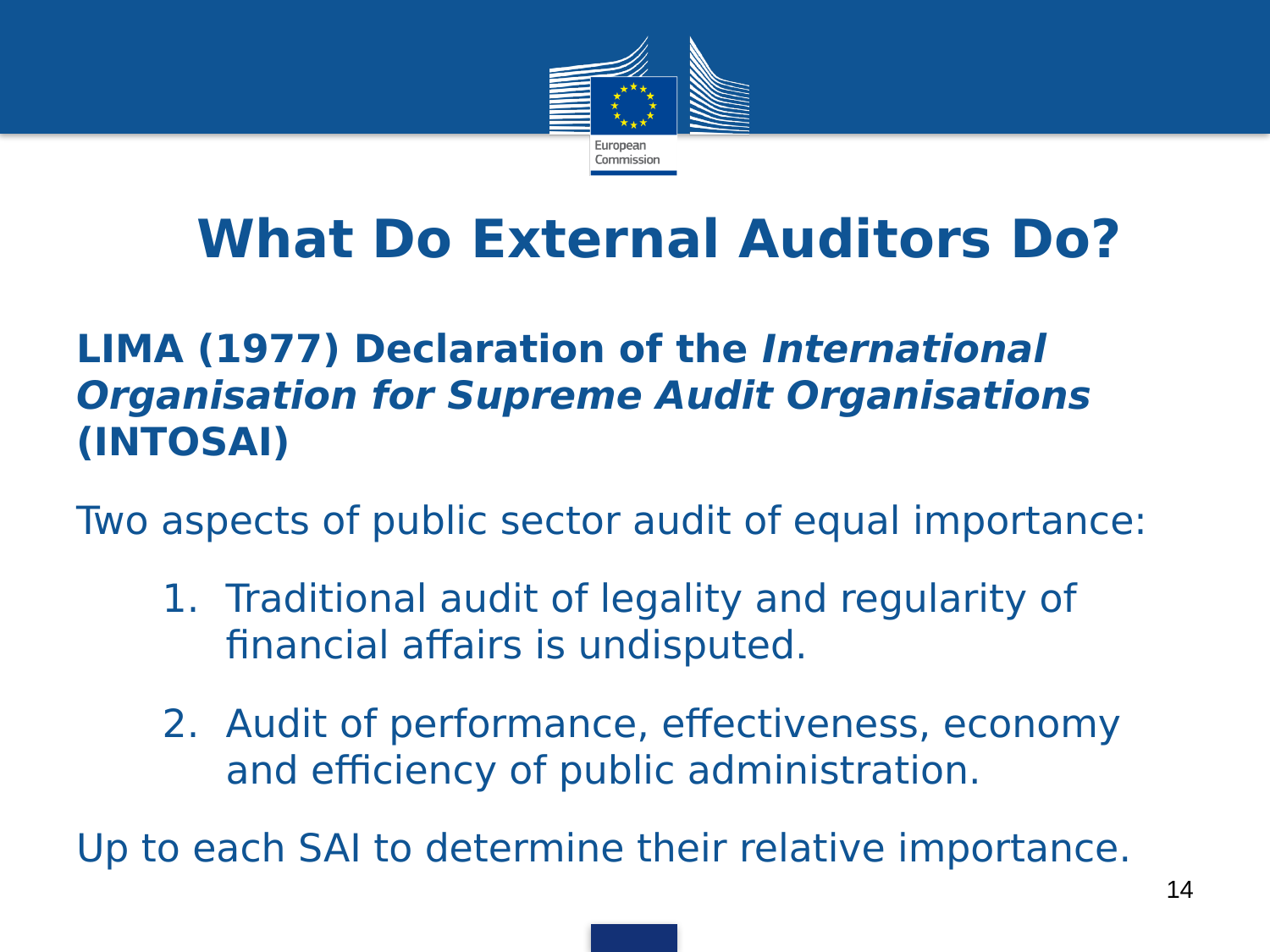

# What Do External Auditors Do?
LIMA (1977) Declaration of the International Organisation for Supreme Audit Organisations (INTOSAI)
Two aspects of public sector audit of equal importance:
Traditional audit of legality and regularity of financial affairs is undisputed.
Audit of performance, effectiveness, economy and efficiency of public administration.
Up to each SAI to determine their relative importance.
14